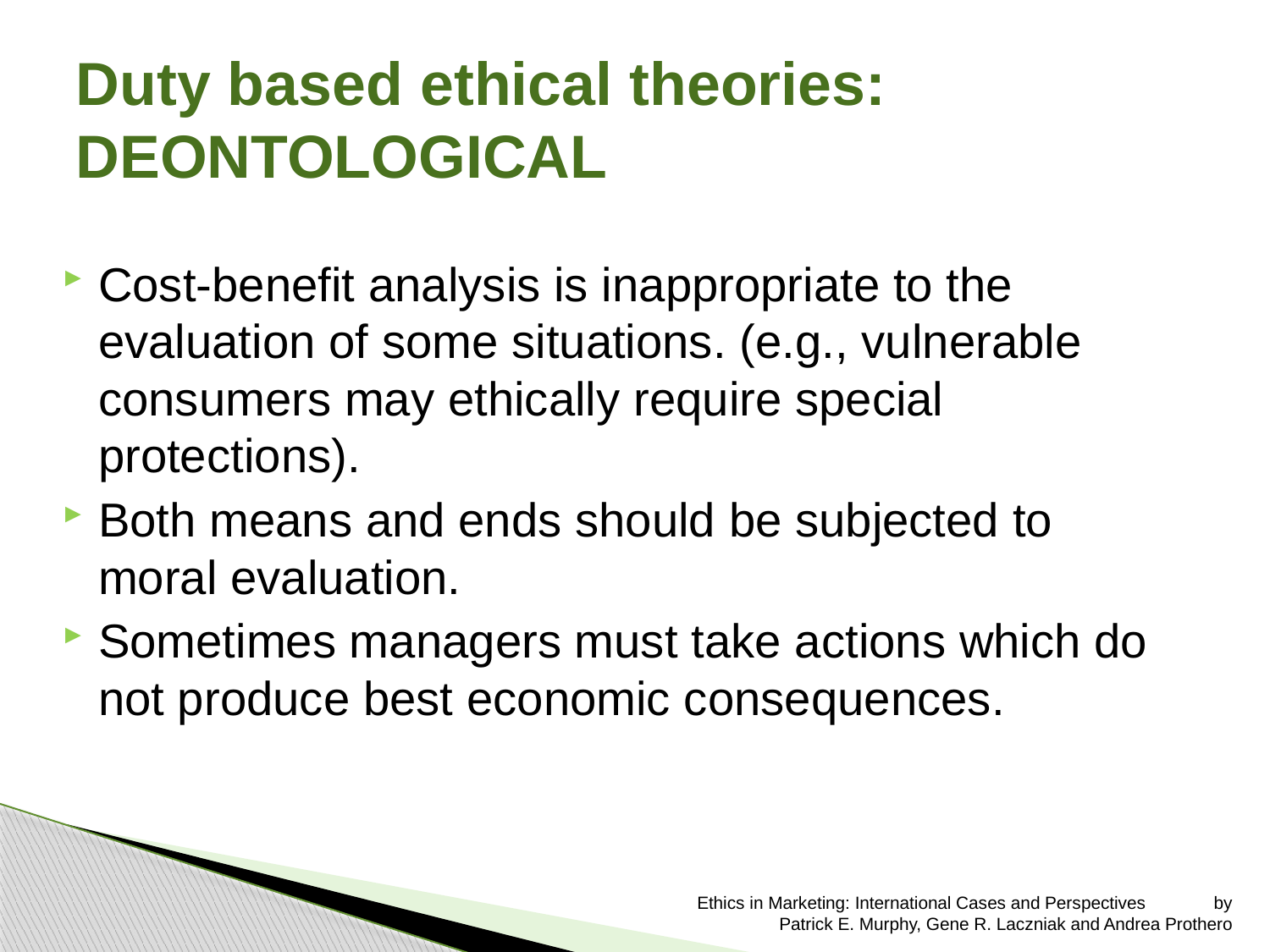

# Duty based ethical theories: DEONTOLOGICAL
Cost-benefit analysis is inappropriate to the evaluation of some situations. (e.g., vulnerable consumers may ethically require special protections).
Both means and ends should be subjected to moral evaluation.
Sometimes managers must take actions which do not produce best economic consequences.
     Ethics in Marketing: International Cases and Perspectives              by Patrick E. Murphy, Gene R. Laczniak and Andrea Prothero